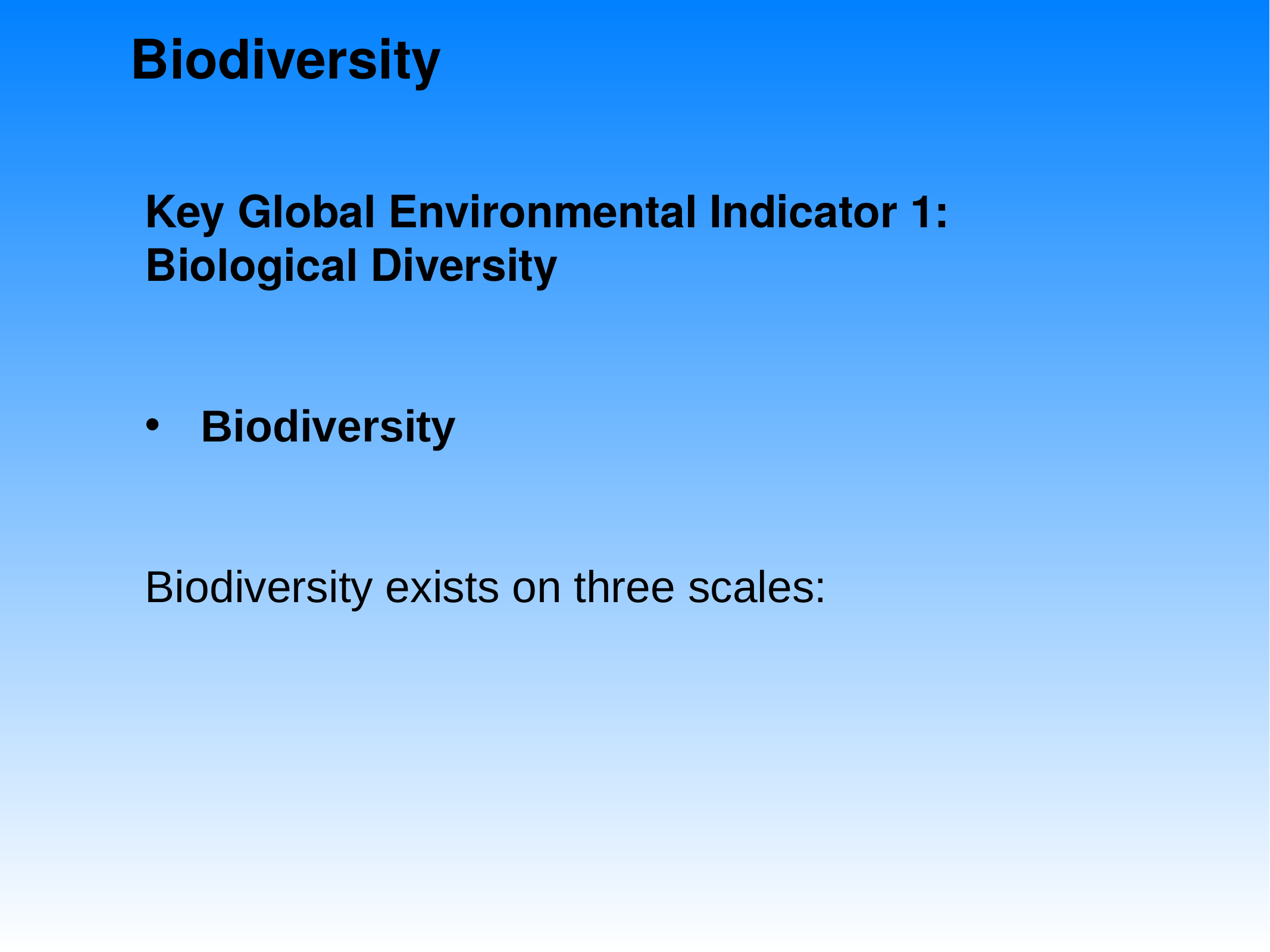

Biodiversity
Key Global Environmental Indicator 1: Biological Diversity

Biodiversity

Biodiversity exists on three scales: